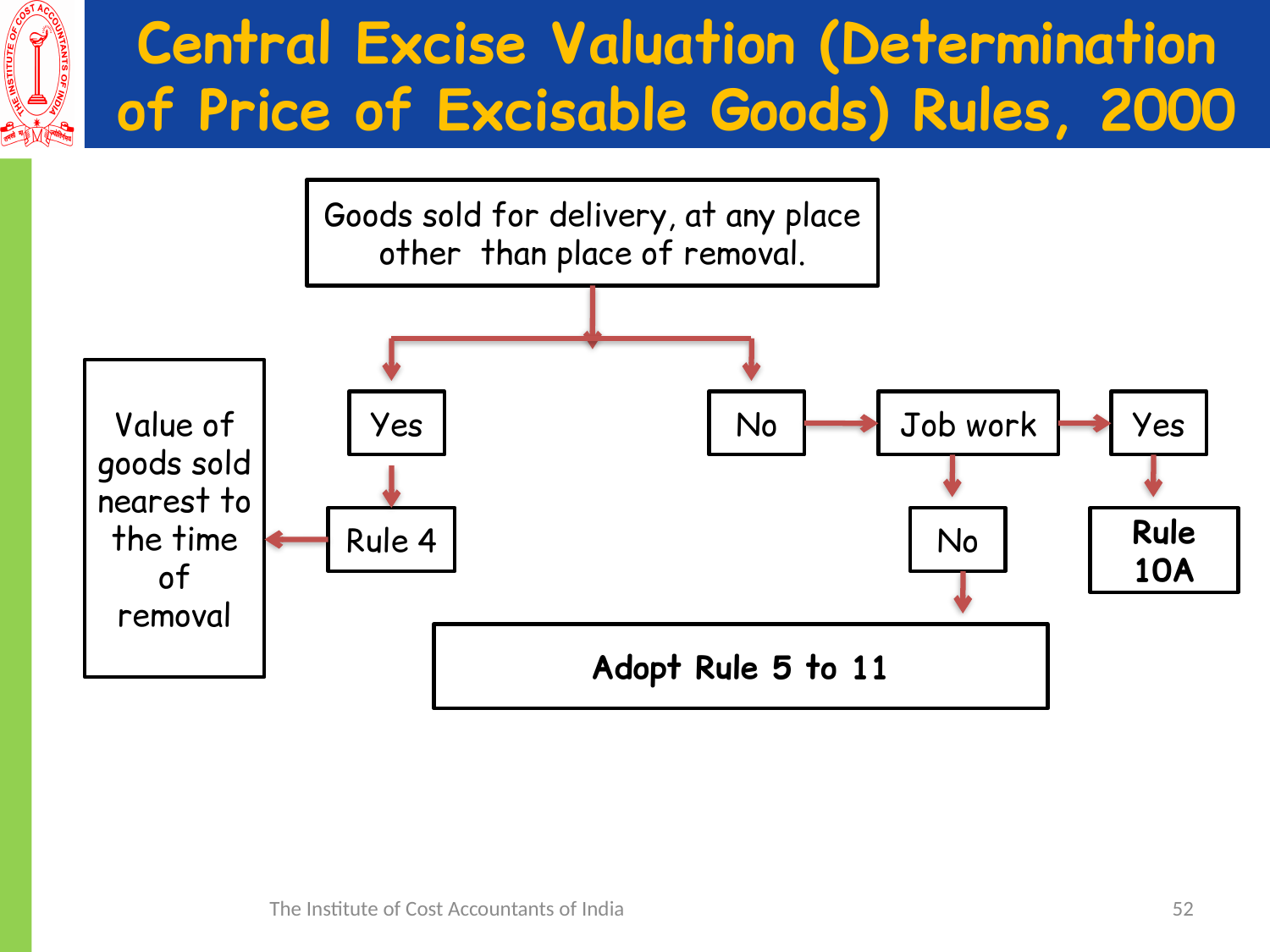

# Central Excise Valuation (Determination of Price of Excisable Goods) Rules, 2000
Goods sold for delivery, at any place other  than place of removal.
Value of goods sold nearest to the time of removal
Yes
No
Job work
Yes
Rule 4
No
Rule 10A
Adopt Rule 5 to 11
The Institute of Cost Accountants of India
52